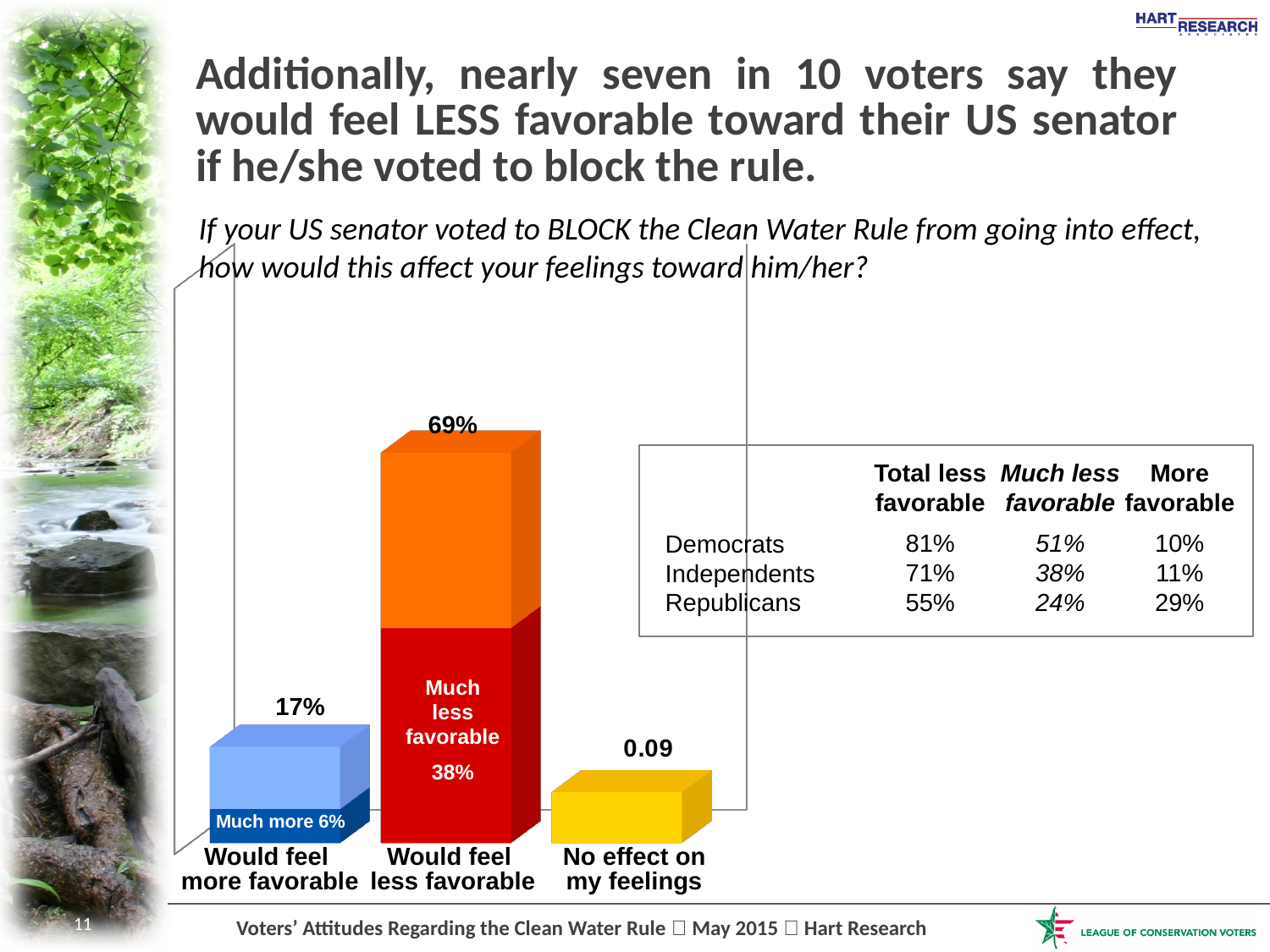

# Additionally, nearly seven in 10 voters say they would feel LESS favorable toward their US senator if he/she voted to block the rule.
If your US senator voted to BLOCK the Clean Water Rule from going into effect, how would this affect your feelings toward him/her?

[unsupported chart]

69%

Total less
favorable
81%
71%
55%
Much less
favorable
51%
38%
24%
More
favorable
10%
11%
29%
Democrats
Independents
Republicans
Much
less
favorable
38%
17%
Much more 6%
Would feel
more favorable
Would feel
less favorable
No effect on
my feelings
11